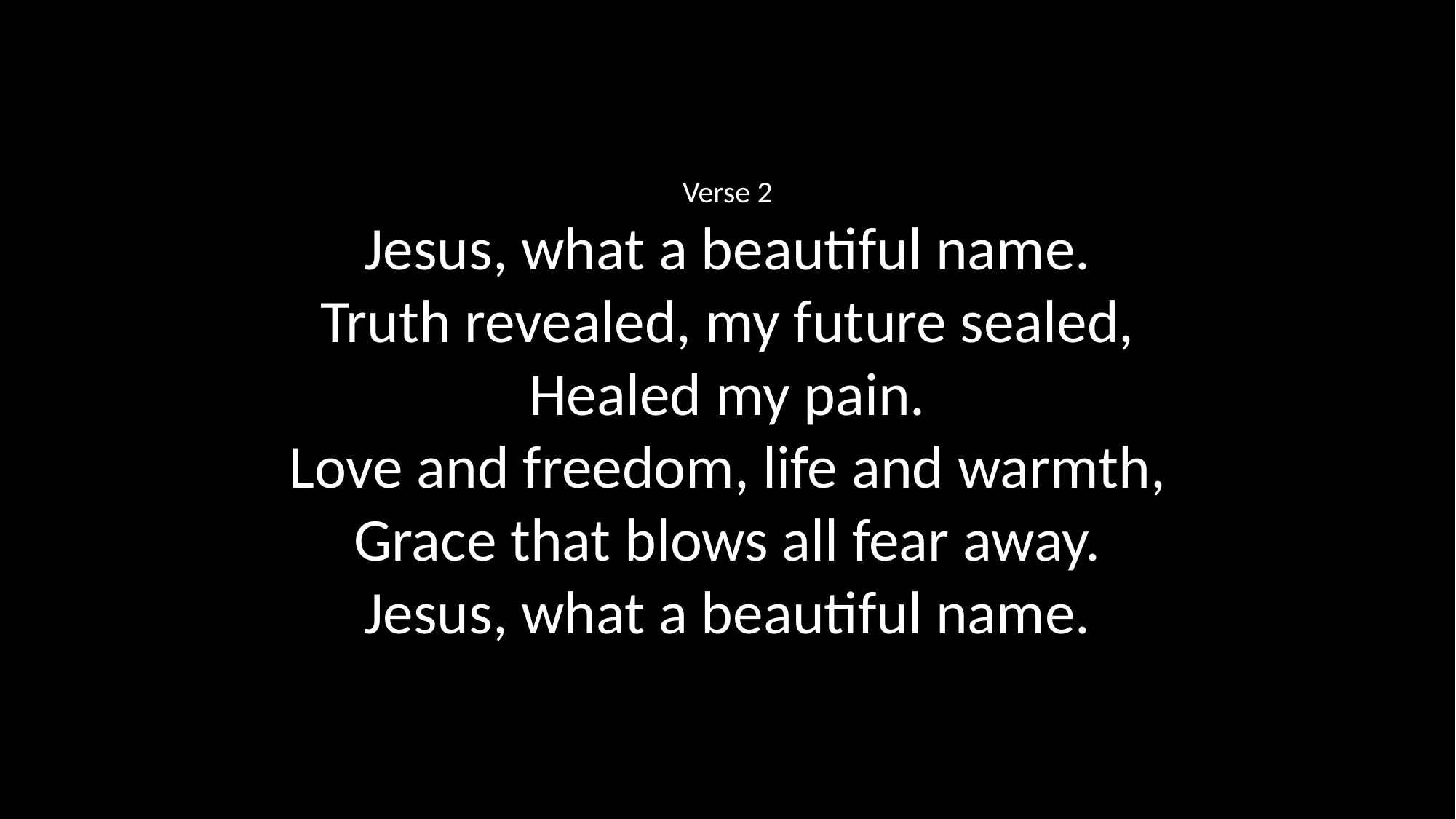

Verse 2
Jesus, what a beautiful name.
Truth revealed, my future sealed,
Healed my pain.
Love and freedom, life and warmth,
Grace that blows all fear away.
Jesus, what a beautiful name.